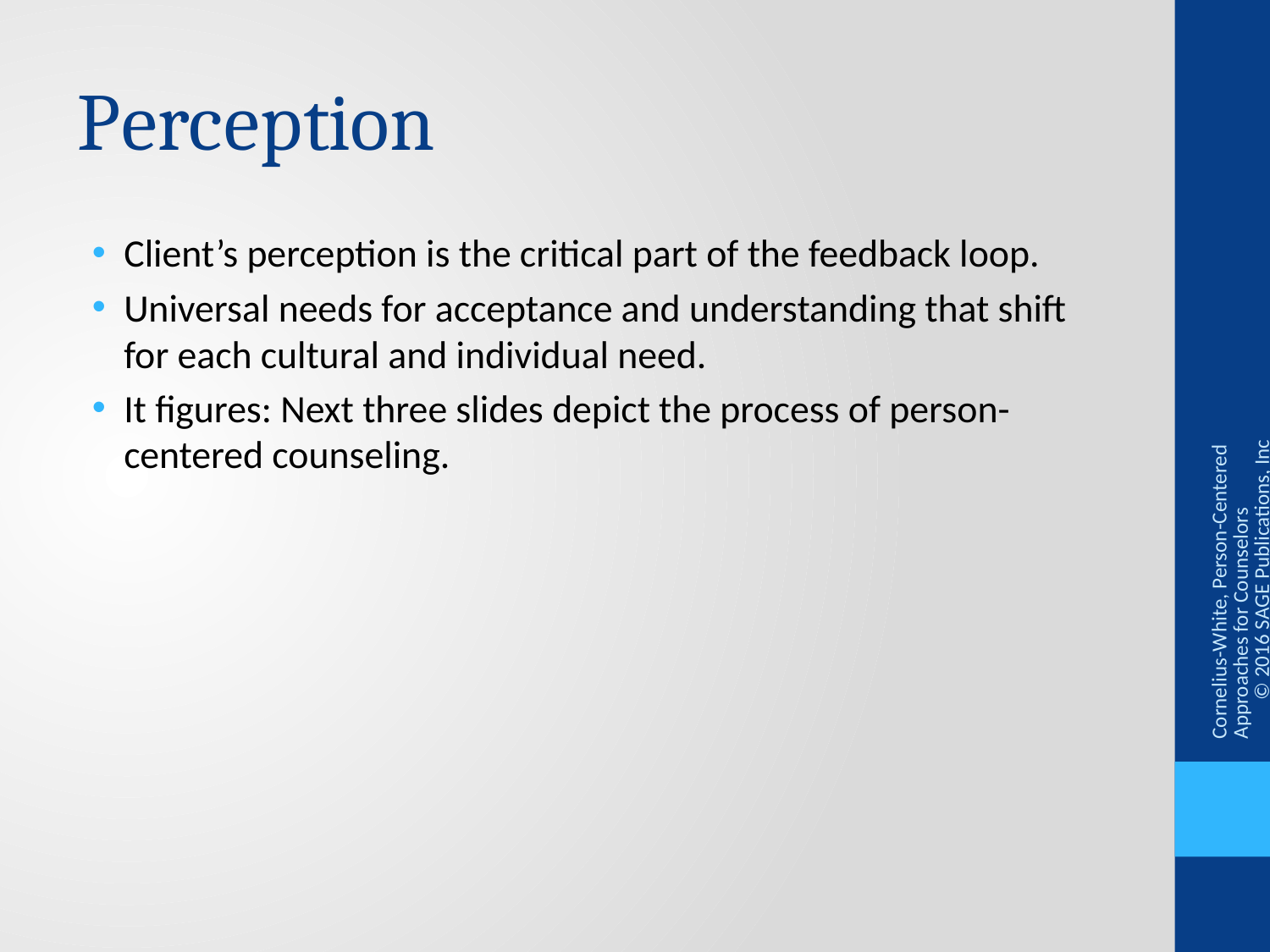

# Perception
Client’s perception is the critical part of the feedback loop.
Universal needs for acceptance and understanding that shift for each cultural and individual need.
It figures: Next three slides depict the process of person-centered counseling.
Cornelius-White, Person-Centered Approaches for Counselors                      © 2016 SAGE Publications, Inc.